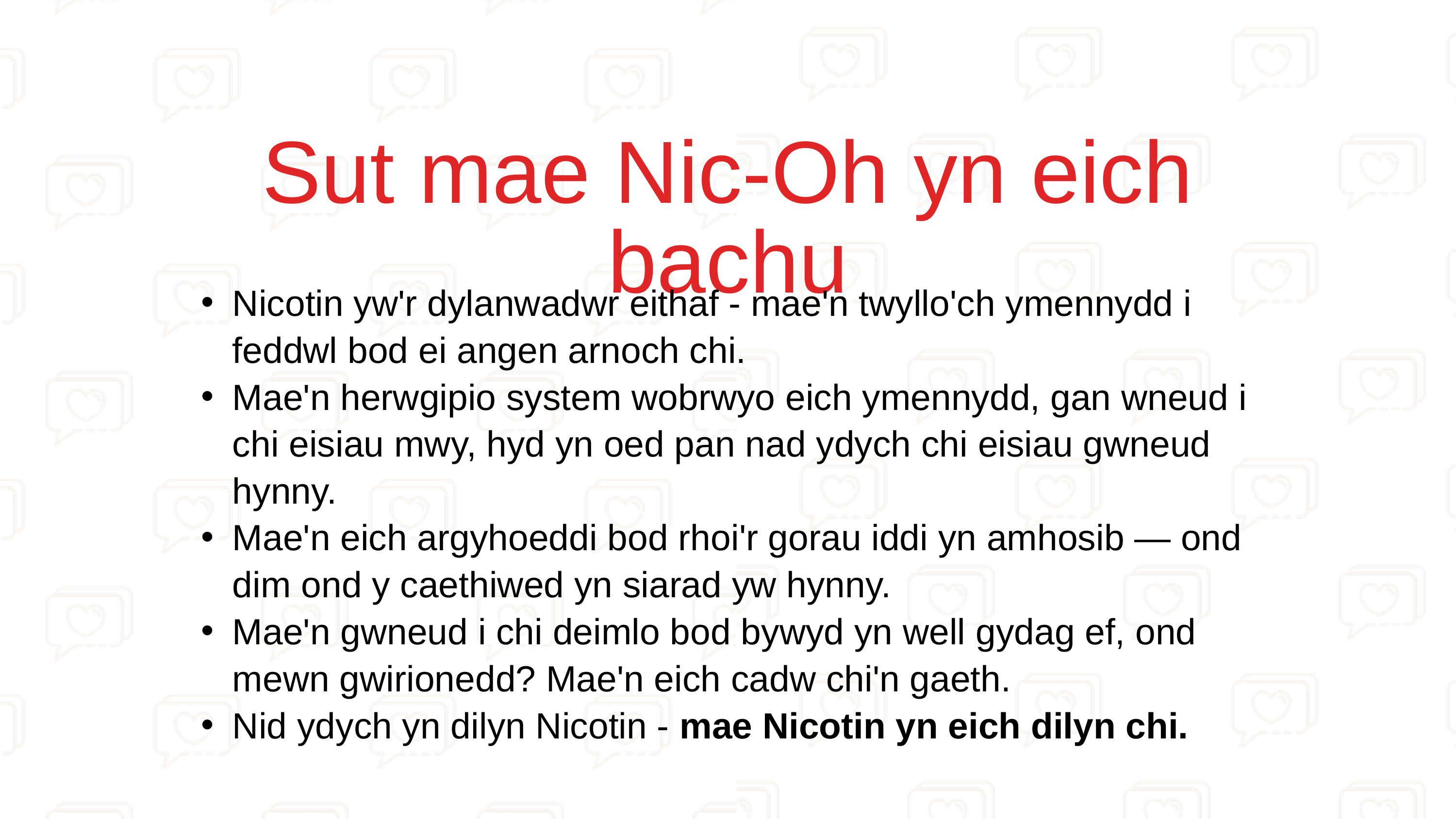

Sut mae Nic-Oh yn eich bachu
Nicotin yw'r dylanwadwr eithaf - mae'n twyllo'ch ymennydd i feddwl bod ei angen arnoch chi.
Mae'n herwgipio system wobrwyo eich ymennydd, gan wneud i chi eisiau mwy, hyd yn oed pan nad ydych chi eisiau gwneud hynny.
Mae'n eich argyhoeddi bod rhoi'r gorau iddi yn amhosib — ond dim ond y caethiwed yn siarad yw hynny.
Mae'n gwneud i chi deimlo bod bywyd yn well gydag ef, ond mewn gwirionedd? Mae'n eich cadw chi'n gaeth.
Nid ydych yn dilyn Nicotin - mae Nicotin yn eich dilyn chi.